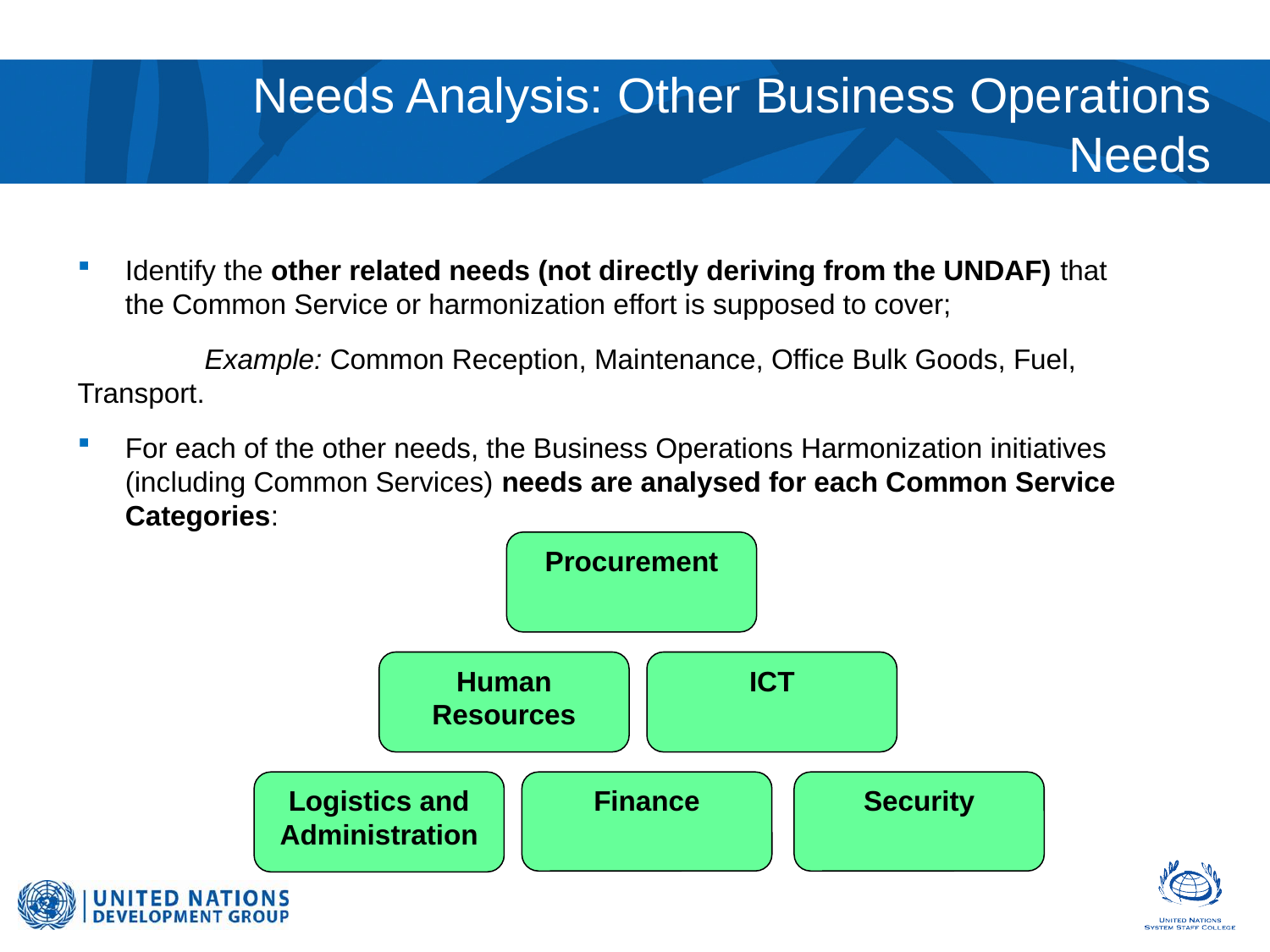

# Needs Analysis: Other Business Operations Needs
Identify the other related needs (not directly deriving from the UNDAF) that the Common Service or harmonization effort is supposed to cover;
	Example: Common Reception, Maintenance, Office Bulk Goods, Fuel, 	Transport.
For each of the other needs, the Business Operations Harmonization initiatives (including Common Services) needs are analysed for each Common Service Categories:

Procurement
Human Resources

ICT

Logistics and Administration

Finance

Security